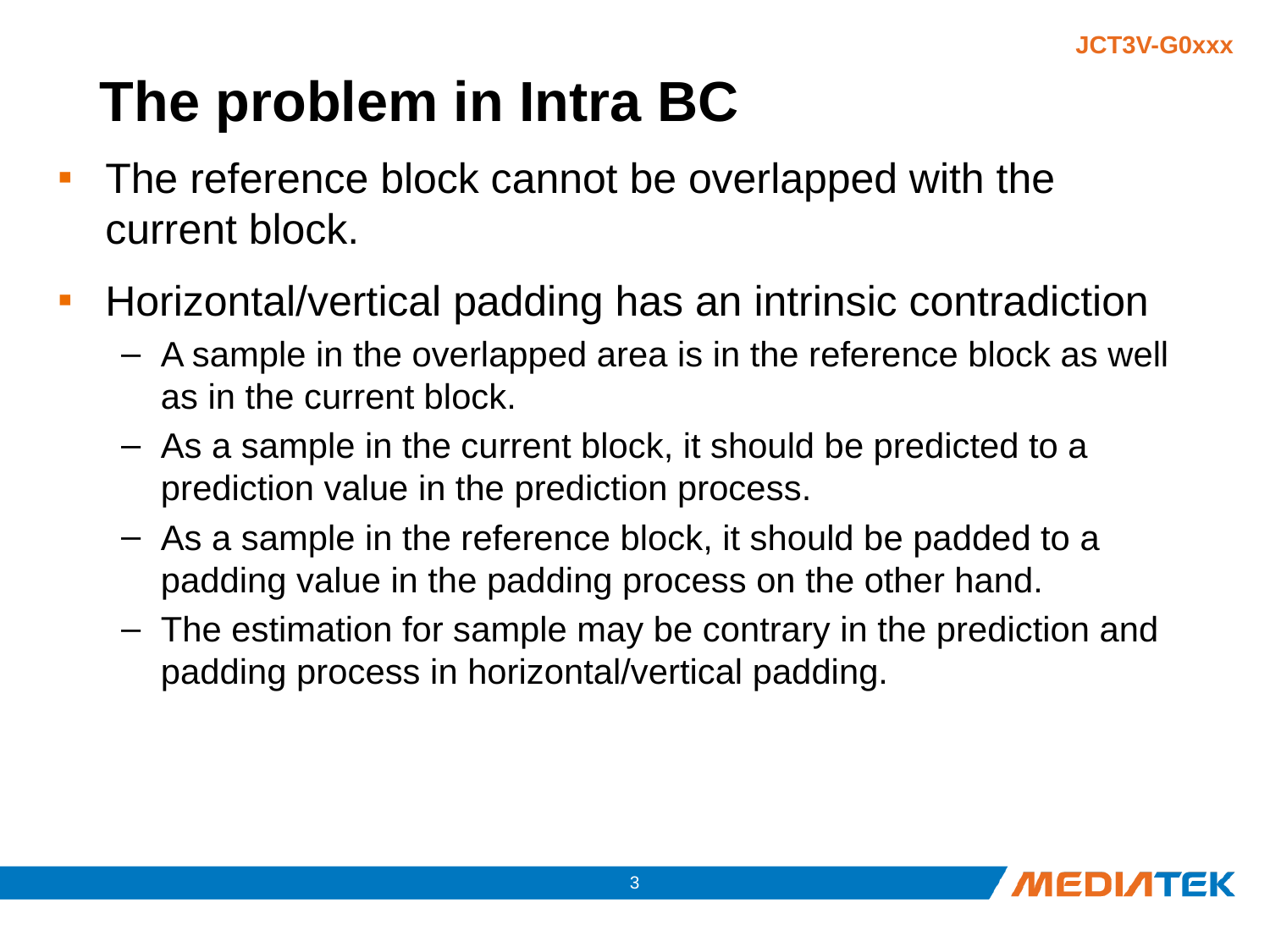

# The problem in Intra BC
The reference block cannot be overlapped with the current block.
Horizontal/vertical padding has an intrinsic contradiction
A sample in the overlapped area is in the reference block as well as in the current block.
As a sample in the current block, it should be predicted to a prediction value in the prediction process.
As a sample in the reference block, it should be padded to a padding value in the padding process on the other hand.
The estimation for sample may be contrary in the prediction and padding process in horizontal/vertical padding.

3